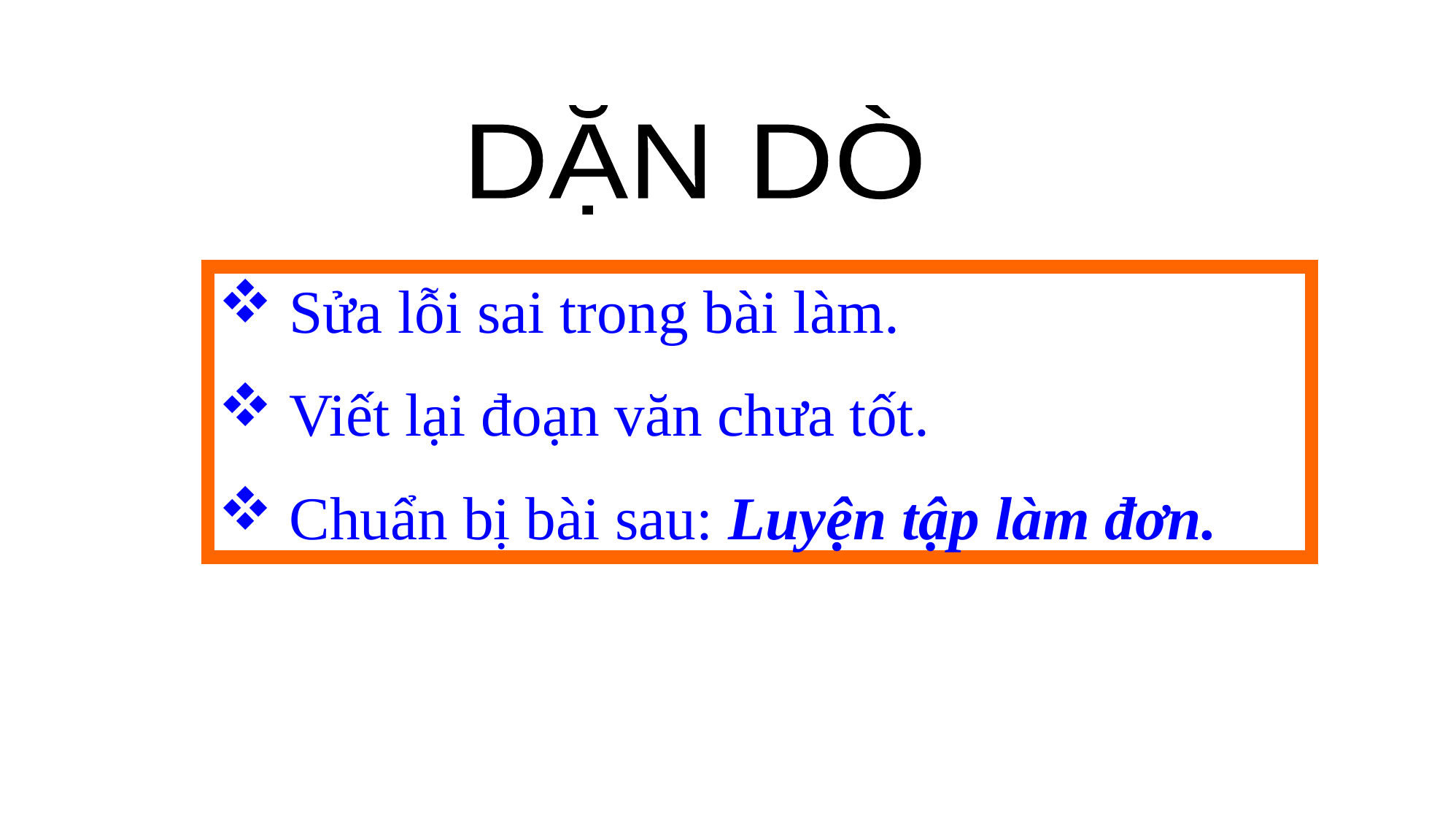

DẶN DÒ

 Sửa lỗi sai trong bài làm.
 Viết lại đoạn văn chưa tốt.
 Chuẩn bị bài sau: Luyện tập làm đơn.